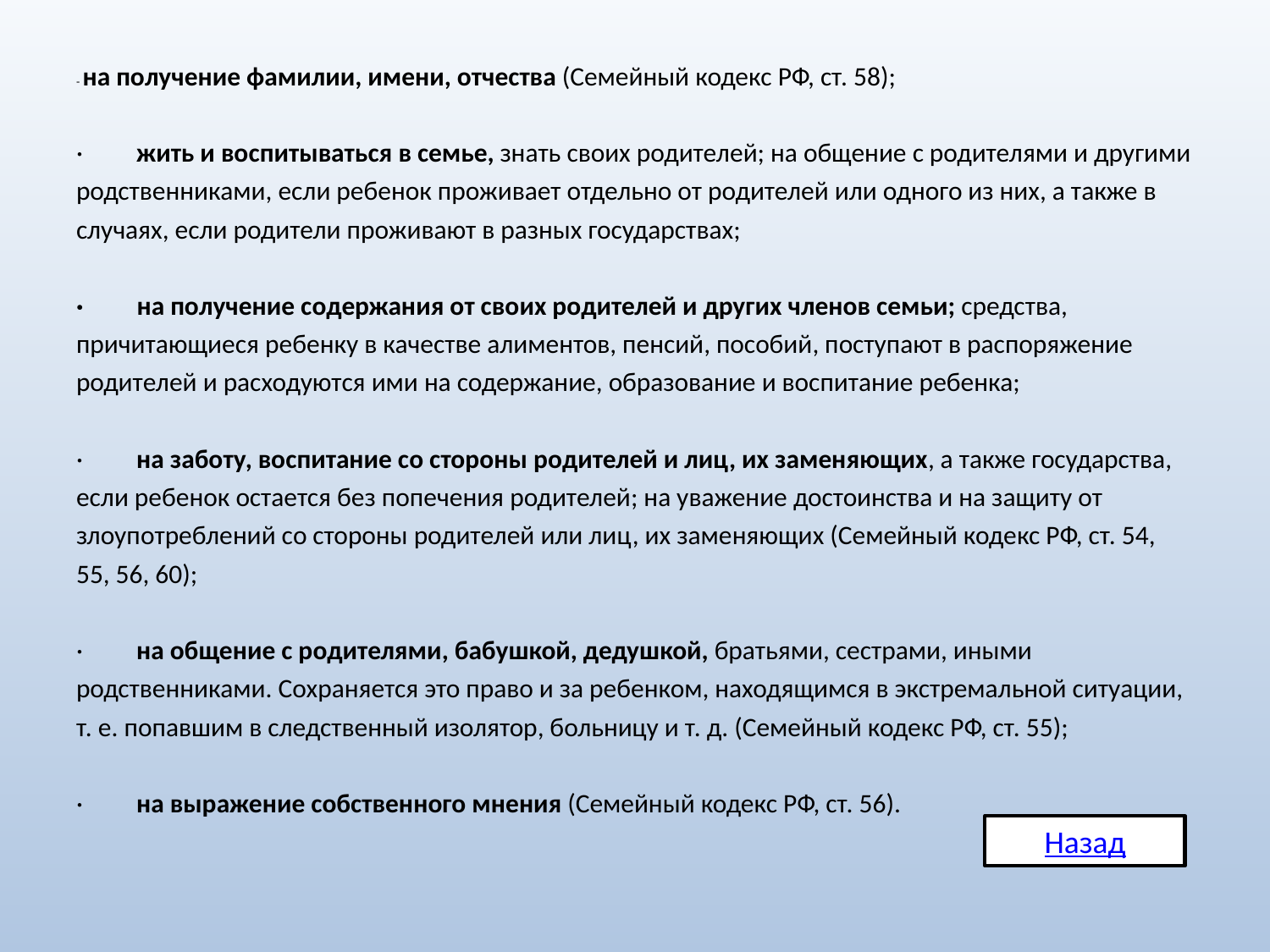

- на получение фамилии, имени, отчества (Семейный кодекс РФ, ст. 58);

·         жить и воспитываться в семье, знать своих родителей; на общение с родителями и другими родственниками, если ребенок проживает отдельно от родителей или одного из них, а также в случаях, если родители проживают в разных государст­вах;

·         на получение содержания от своих родителей и других членов семьи; средства, причитающиеся ребенку в качестве алиментов, пенсий, пособий, поступают в распоряжение родителей и расходуются ими на содержание, образование и воспи­тание ребенка;

·         на заботу, воспитание со стороны родителей и лиц, их заменяющих, а также го­сударства, если ребенок остается без попечения родителей; на уважение достоинства и на защиту от злоупотреблений со стороны родителей или лиц, их заме­няющих (Семейный кодекс РФ, ст. 54, 55, 56, 60);

·         на общение с родителями, бабушкой, дедушкой, братьями, сестрами, иными родственниками. Сохраняется это право и за ребенком, находящимся в экстре­мальной ситуации, т. е. попавшим в следственный изолятор, больницу и т. д. (Се­мейный кодекс РФ, ст. 55);

·         на выражение собственного мнения (Семейный кодекс РФ, ст. 56).

Назад